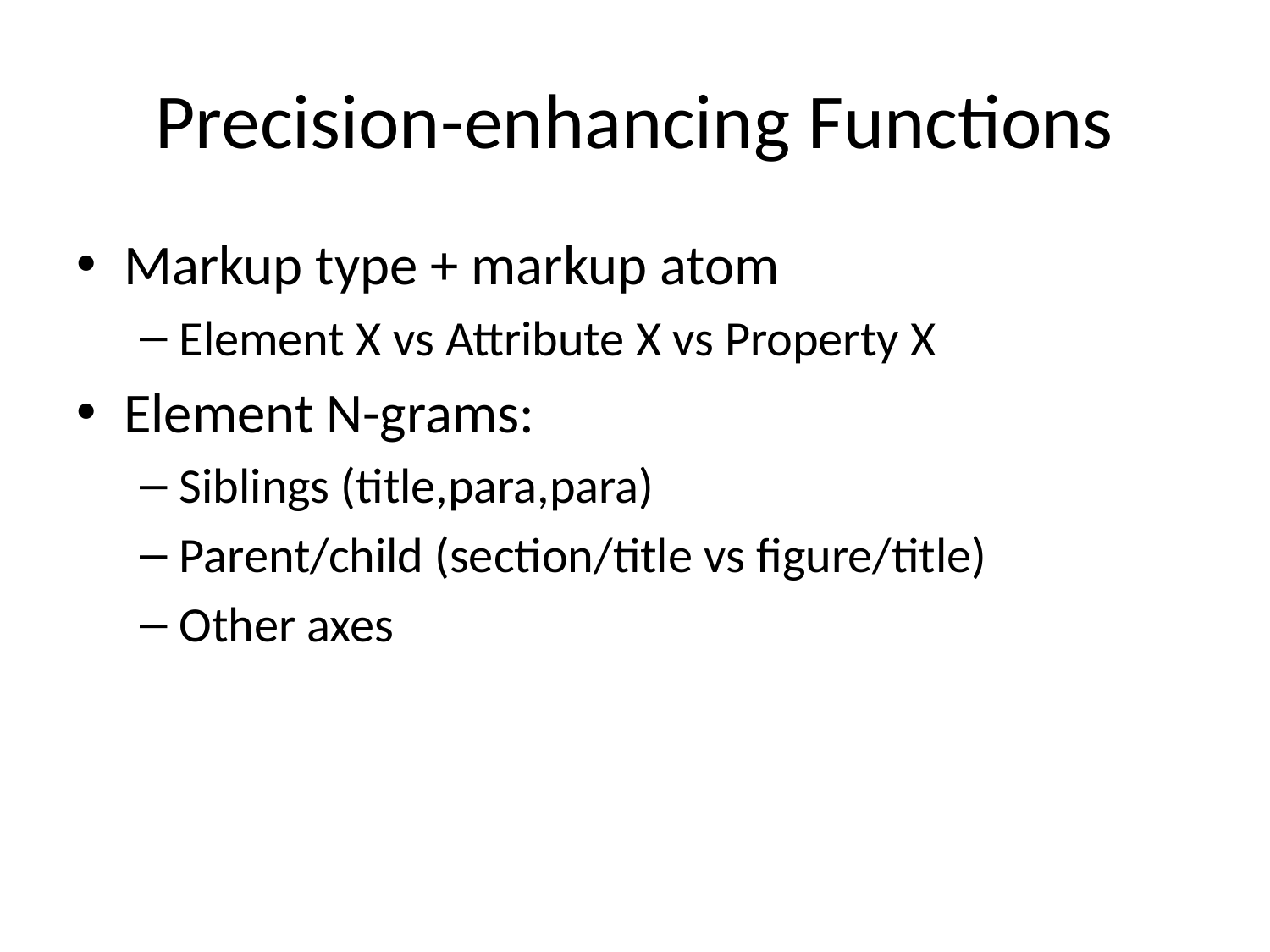

# Precision-enhancing Functions
Markup type + markup atom
Element X vs Attribute X vs Property X
Element N-grams:
Siblings (title,para,para)
Parent/child (section/title vs figure/title)
Other axes